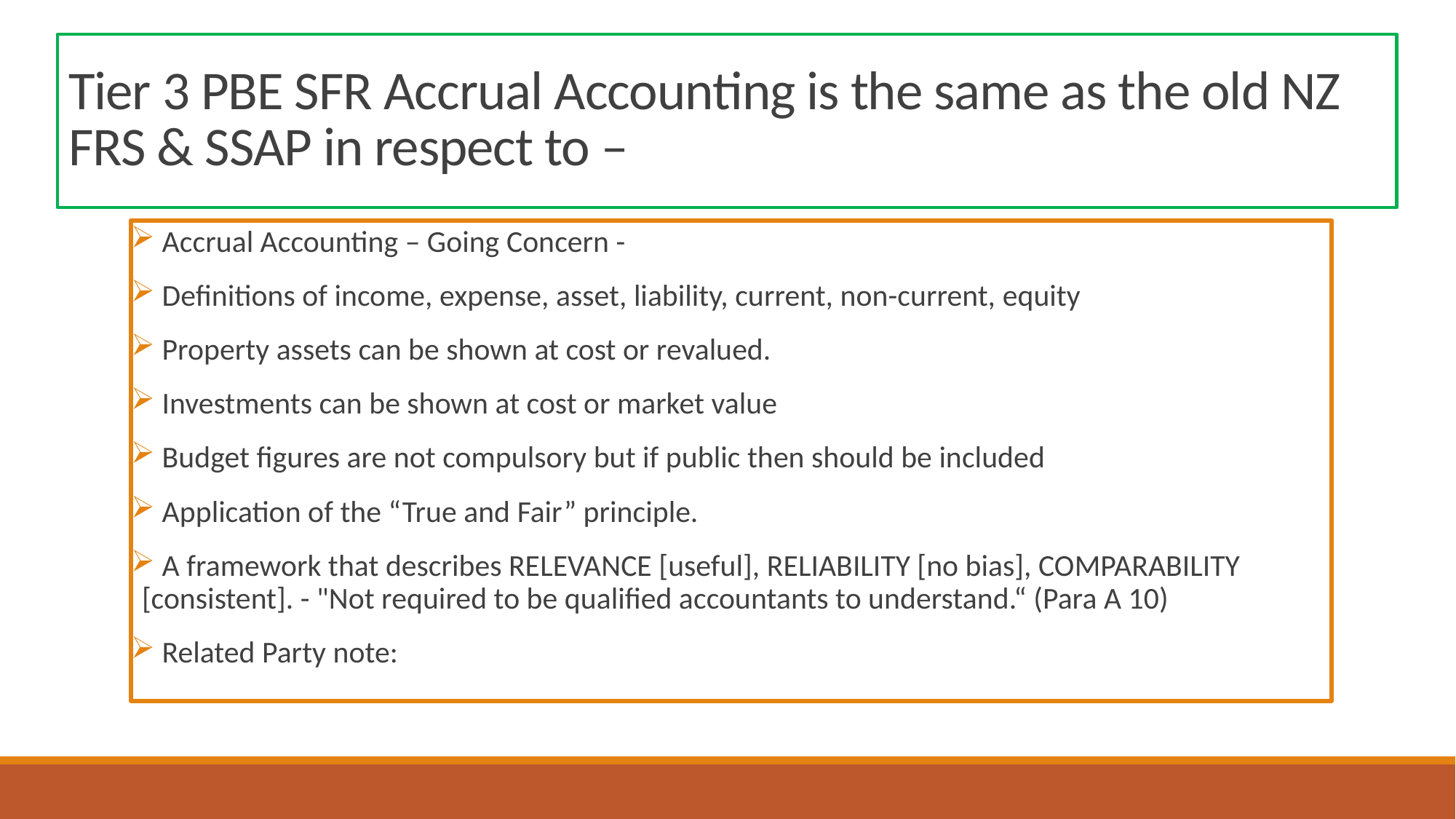

# Tier 3 PBE SFR Accrual Accounting is the same as the old NZ FRS & SSAP in respect to –
 Accrual Accounting – Going Concern -
 Definitions of income, expense, asset, liability, current, non-current, equity
 Property assets can be shown at cost or revalued.
 Investments can be shown at cost or market value
 Budget figures are not compulsory but if public then should be included
 Application of the “True and Fair” principle.
 A framework that describes RELEVANCE [useful], RELIABILITY [no bias], COMPARABILITY [consistent]. - "Not required to be qualified accountants to understand.“ (Para A 10)
 Related Party note: